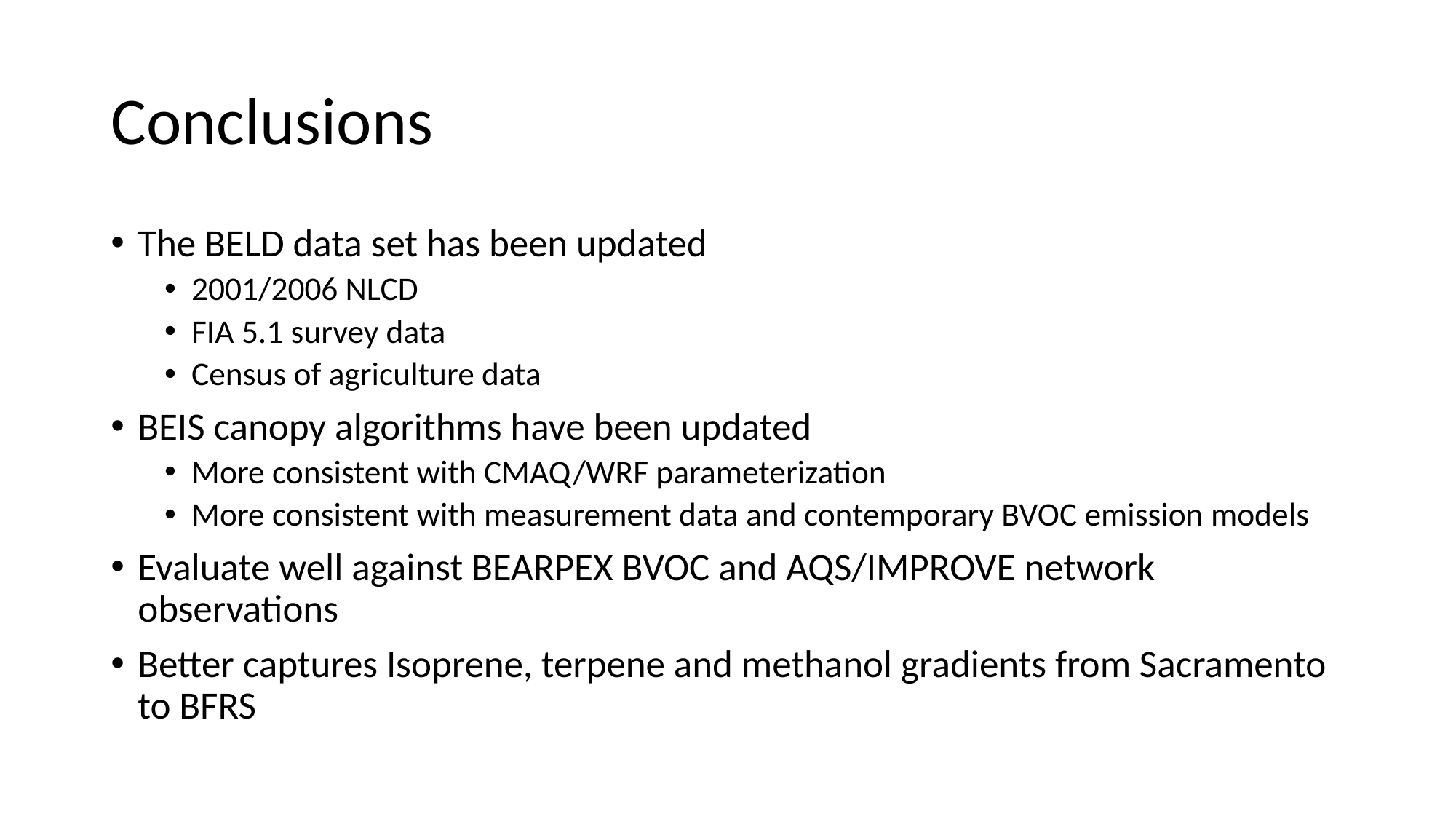

# Conclusions
The BELD data set has been updated
2001/2006 NLCD
FIA 5.1 survey data
Census of agriculture data
BEIS canopy algorithms have been updated
More consistent with CMAQ/WRF parameterization
More consistent with measurement data and contemporary BVOC emission models
Evaluate well against BEARPEX BVOC and AQS/IMPROVE network observations
Better captures Isoprene, terpene and methanol gradients from Sacramento to BFRS